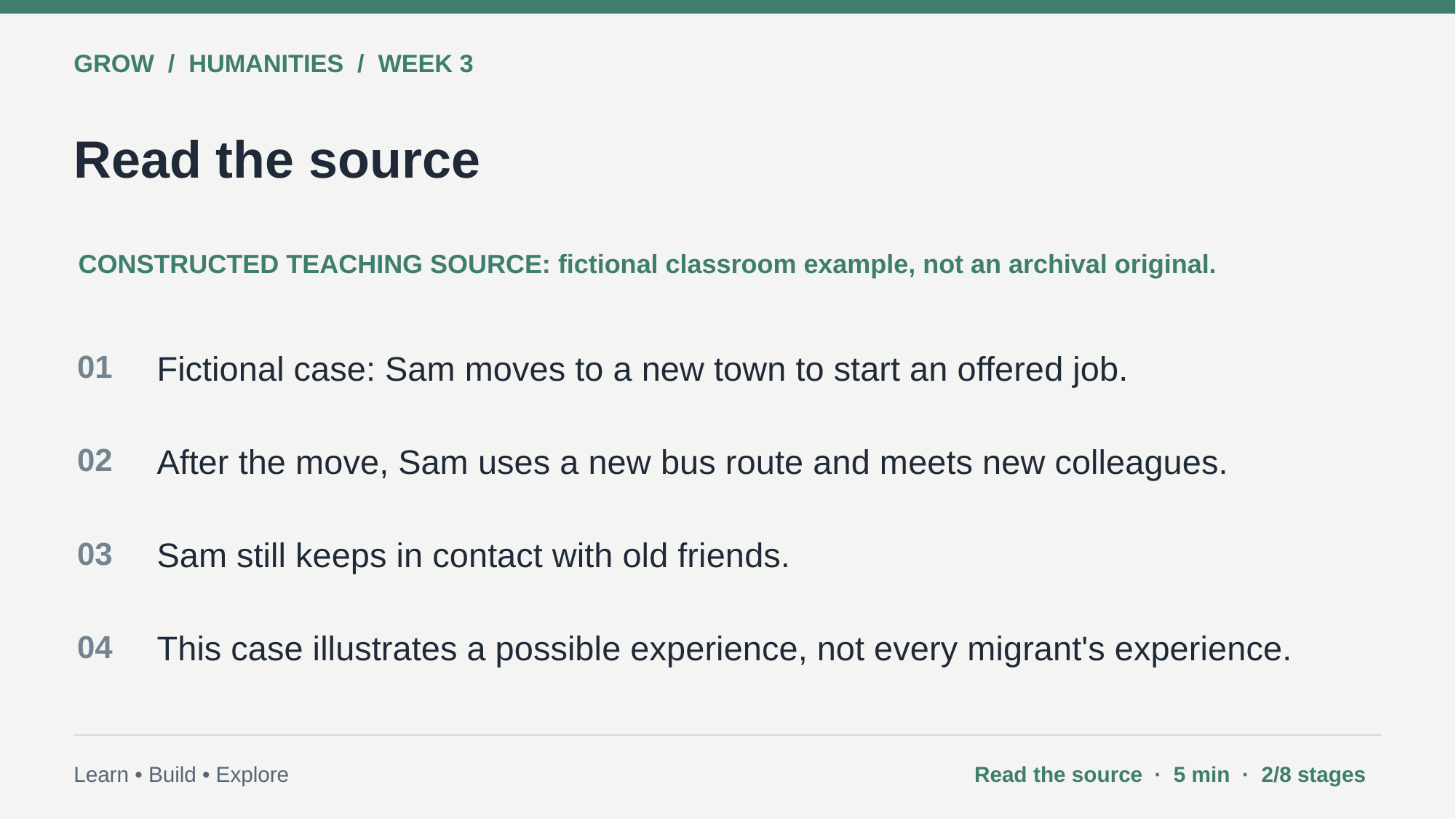

GROW  /  HUMANITIES  /  WEEK 3
Read the source
CONSTRUCTED TEACHING SOURCE: fictional classroom example, not an archival original.
01
Fictional case: Sam moves to a new town to start an offered job.
02
After the move, Sam uses a new bus route and meets new colleagues.
03
Sam still keeps in contact with old friends.
04
This case illustrates a possible experience, not every migrant's experience.

Learn • Build • Explore
Read the source  ·  5 min  ·  2/8 stages